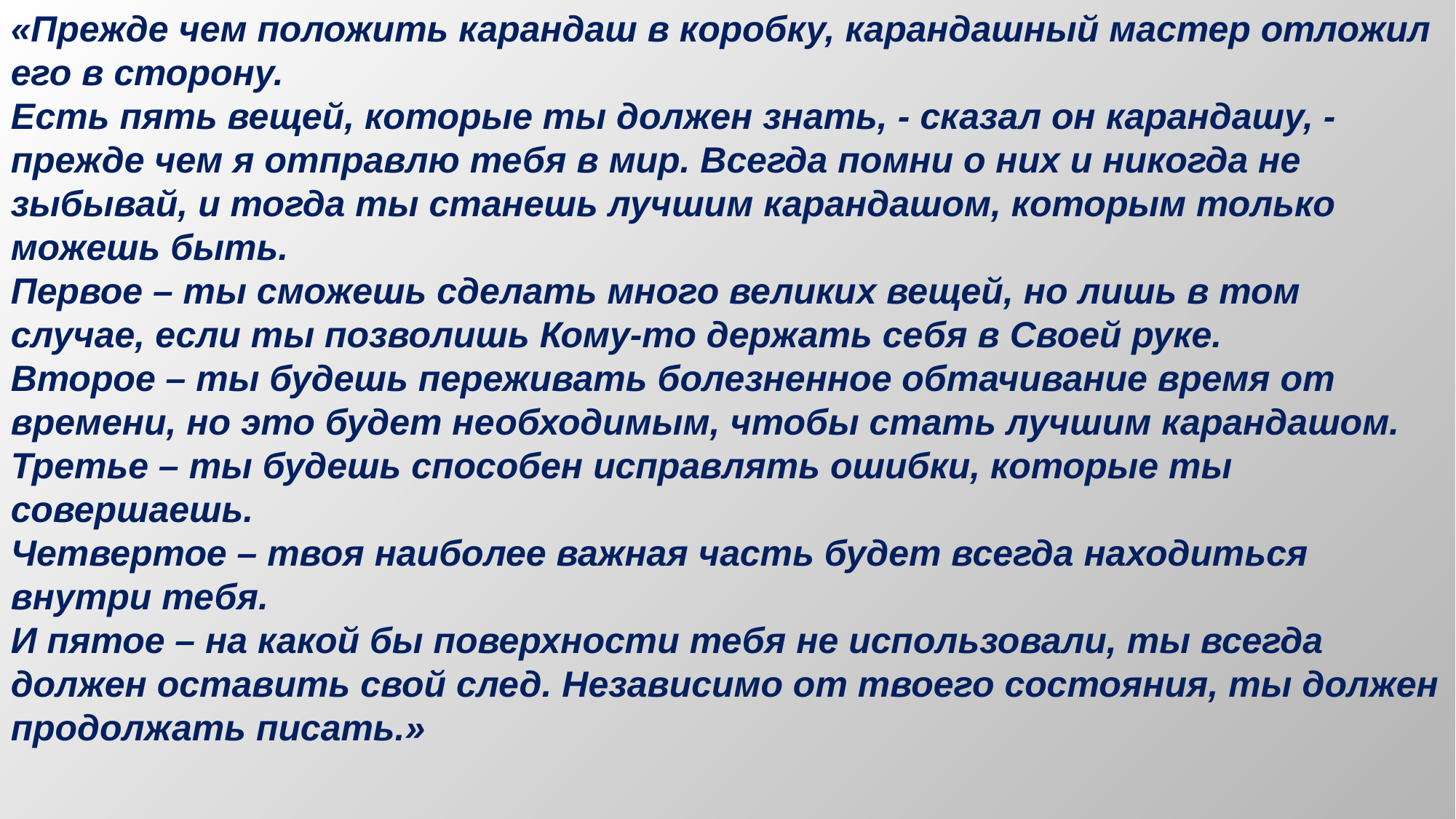

«Прежде чем положить карандаш в коробку, карандашный мастер отложил его в сторону.
Есть пять вещей, которые ты должен знать, - сказал он карандашу, - прежде чем я отправлю тебя в мир. Всегда помни о них и никогда не зыбывай, и тогда ты станешь лучшим карандашом, которым только можешь быть.
Первое – ты сможешь сделать много великих вещей, но лишь в том случае, если ты позволишь Кому-то держать себя в Своей руке.
Второе – ты будешь переживать болезненное обтачивание время от времени, но это будет необходимым, чтобы стать лучшим карандашом.
Третье – ты будешь способен исправлять ошибки, которые ты совершаешь.
Четвертое – твоя наиболее важная часть будет всегда находиться внутри тебя.
И пятое – на какой бы поверхности тебя не использовали, ты всегда должен оставить свой след. Независимо от твоего состояния, ты должен продолжать писать.»